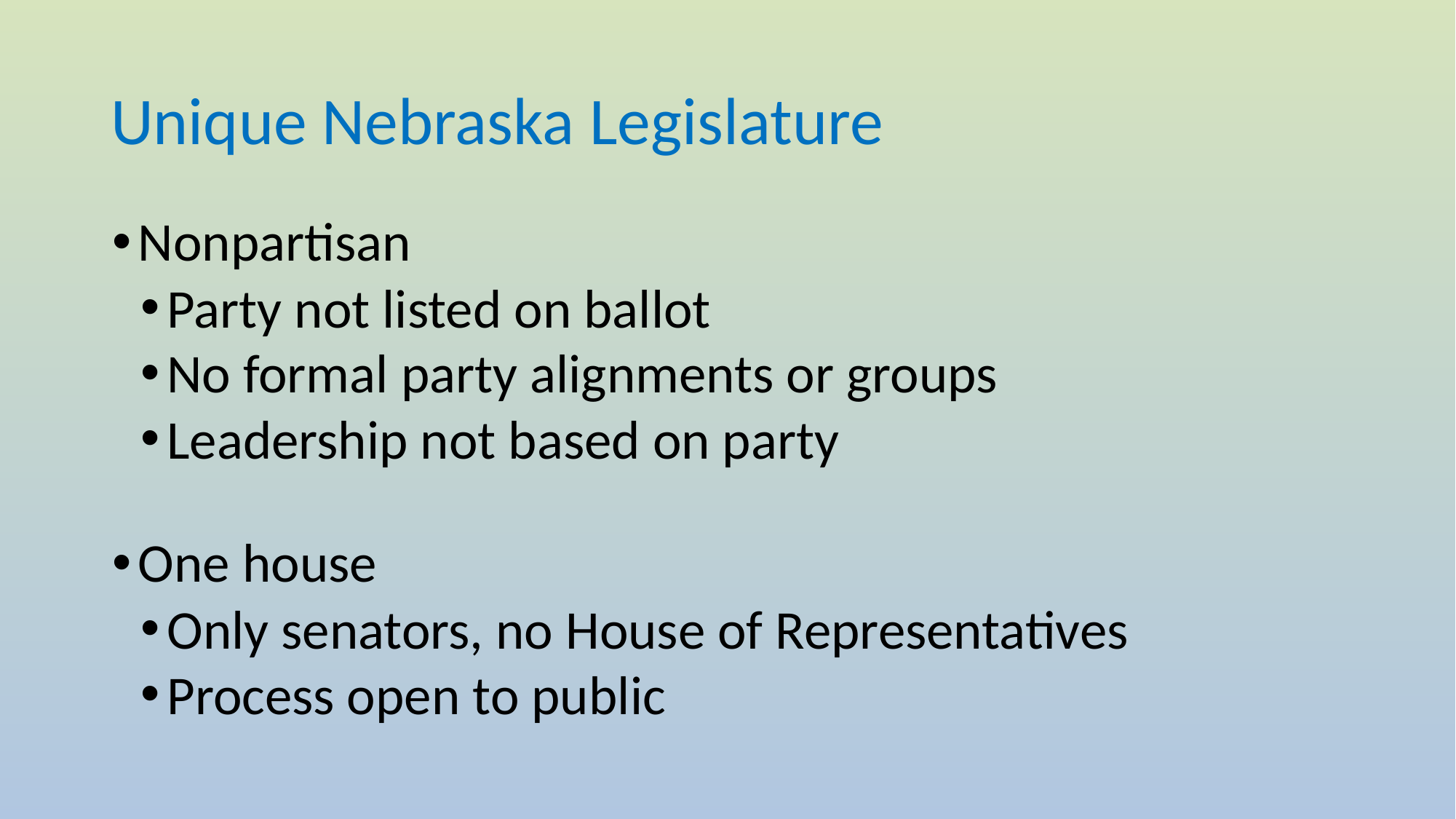

Unique Nebraska Legislature
Nonpartisan
Party not listed on ballot
No formal party alignments or groups
Leadership not based on party

One house
Only senators, no House of Representatives
Process open to public